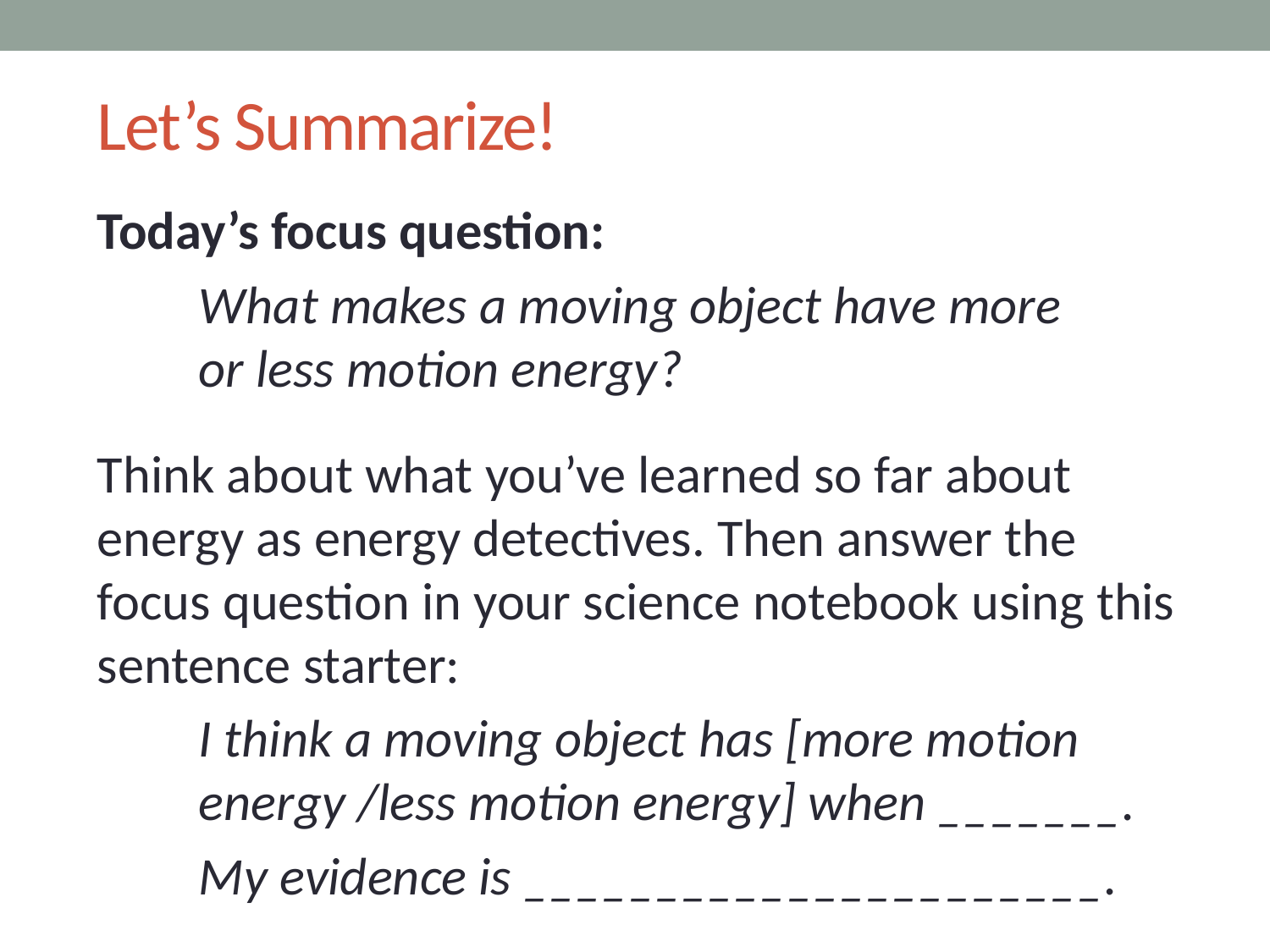

# Let’s Summarize!
Today’s focus question:
What makes a moving object have more
or less motion energy?
Think about what you’ve learned so far about energy as energy detectives. Then answer the focus question in your science notebook using this sentence starter:
I think a moving object has [more motion energy /less motion energy] when _______.
My evidence is ______________________.